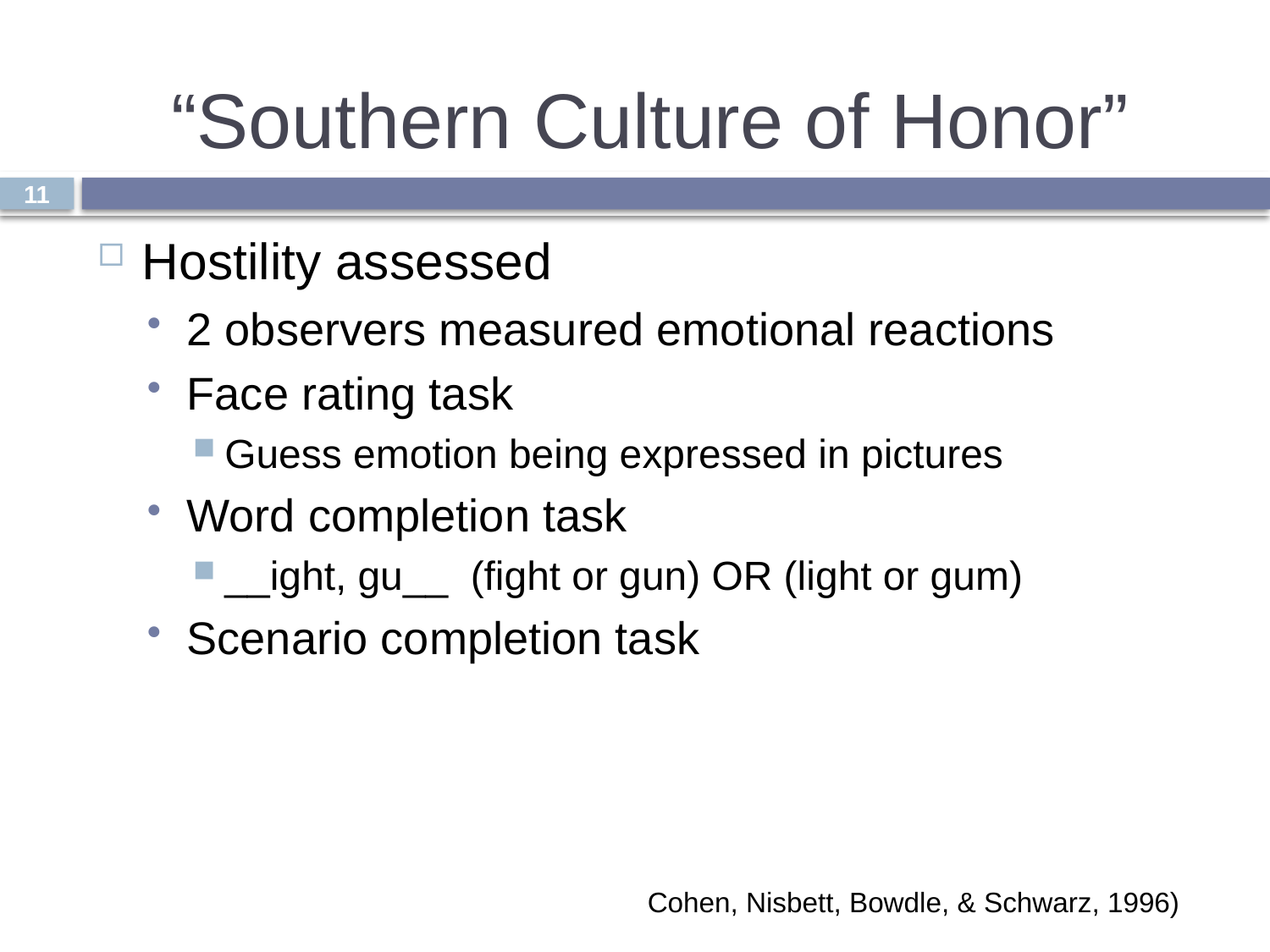

# “Southern Culture of Honor”
11
Hostility assessed
2 observers measured emotional reactions
Face rating task
Guess emotion being expressed in pictures
Word completion task
__ight, gu__  (fight or gun) OR (light or gum)
Scenario completion task

Cohen, Nisbett, Bowdle, & Schwarz, 1996)